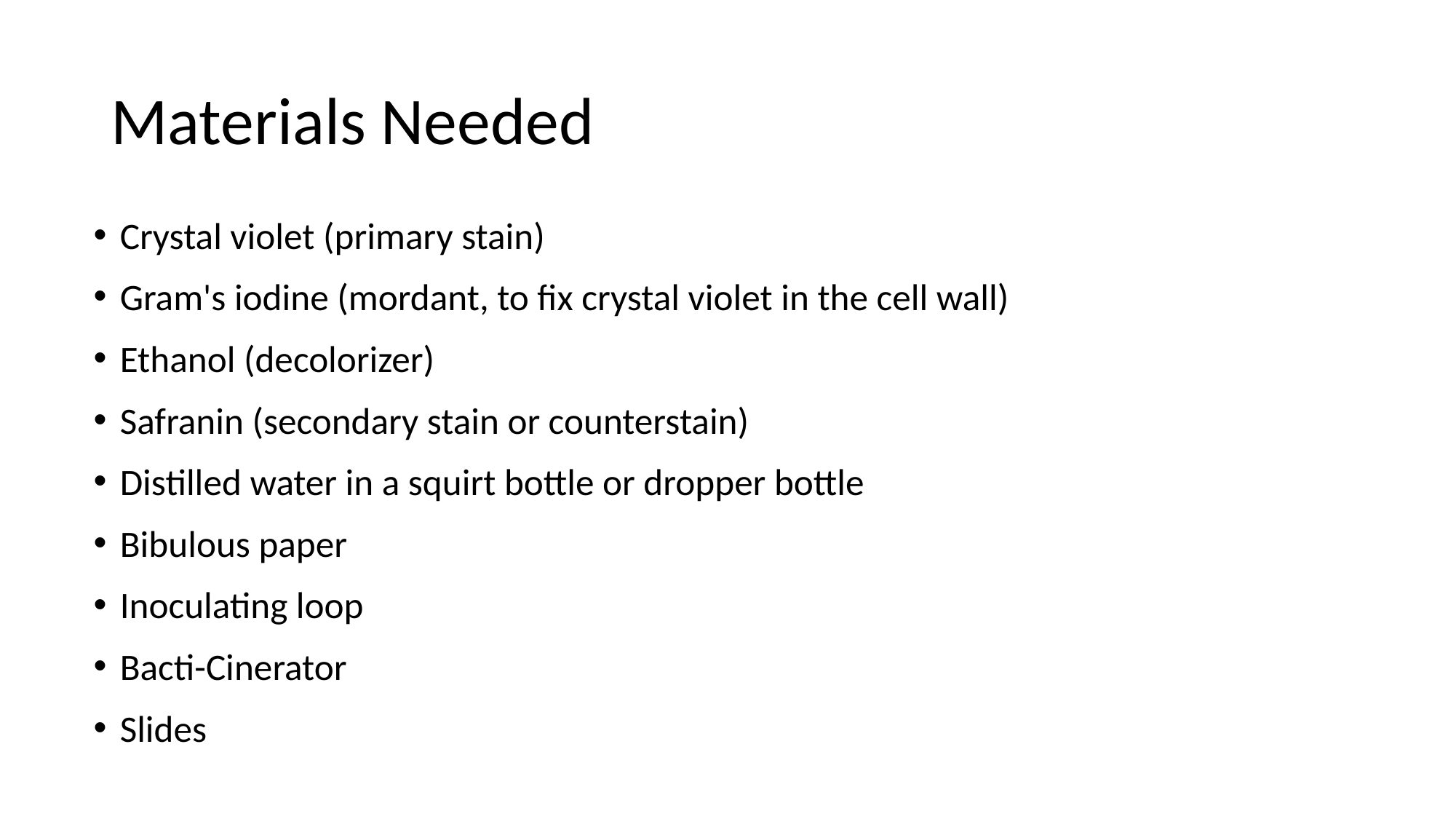

# Materials Needed
Crystal violet (primary stain)
Gram's iodine (mordant, to fix crystal violet in the cell wall)
Ethanol (decolorizer)
Safranin (secondary stain or counterstain)
Distilled water in a squirt bottle or dropper bottle
Bibulous paper
Inoculating loop
Bacti-Cinerator
Slides